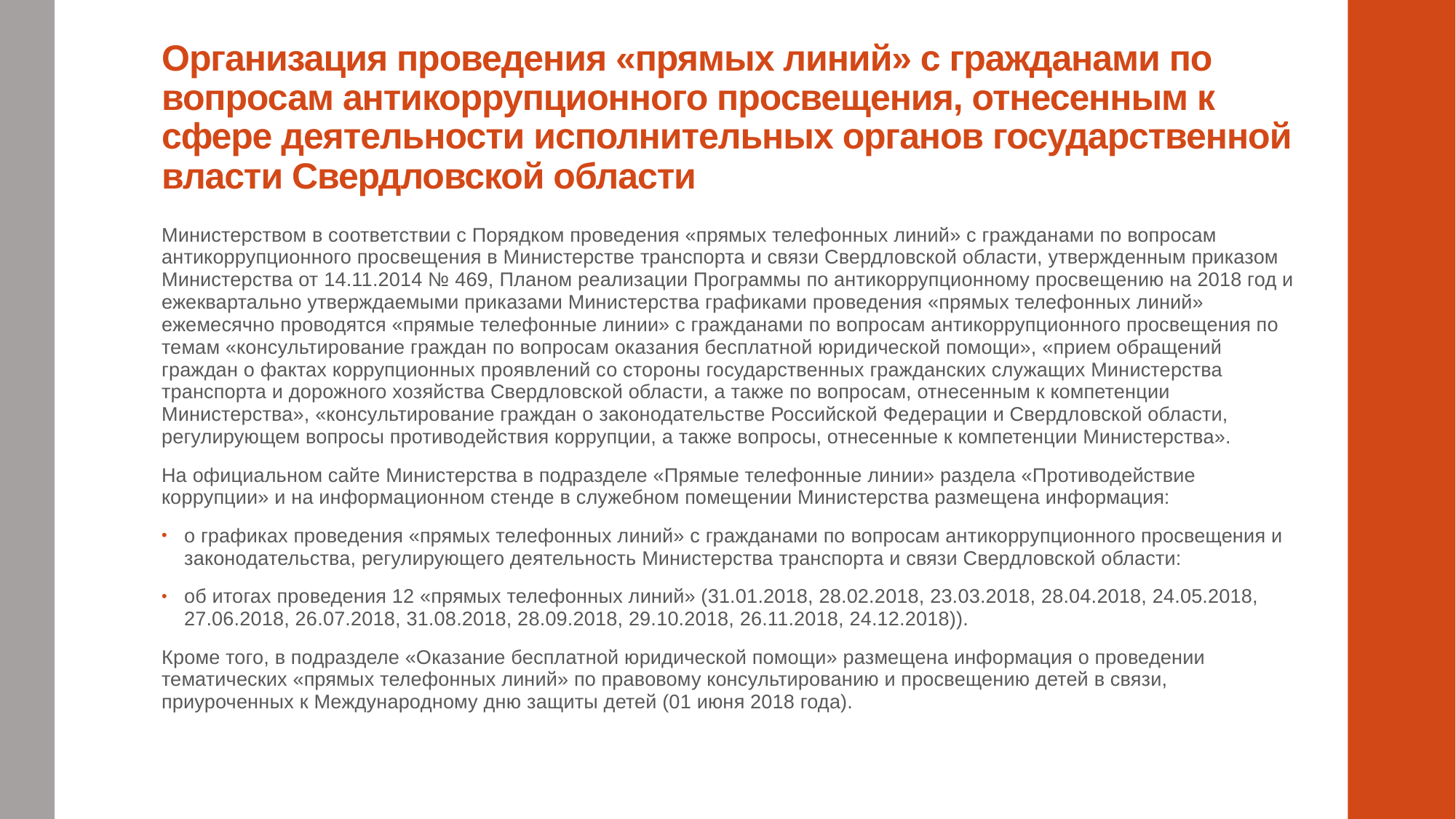

# Организация проведения «прямых линий» с гражданами по вопросам антикоррупционного просвещения, отнесенным к сфере деятельности исполнительных органов государственной власти Свердловской области
Министерством в соответствии с Порядком проведения «прямых телефонных линий» с гражданами по вопросам антикоррупционного просвещения в Министерстве транспорта и связи Свердловской области, утвержденным приказом Министерства от 14.11.2014 № 469, Планом реализации Программы по антикоррупционному просвещению на 2018 год и ежеквартально утверждаемыми приказами Министерства графиками проведения «прямых телефонных линий»  ежемесячно проводятся «прямые телефонные линии» с гражданами по вопросам антикоррупционного просвещения по темам «консультирование граждан по вопросам оказания бесплатной юридической помощи», «прием обращений граждан о фактах коррупционных проявлений со стороны государственных гражданских служащих Министерства транспорта и дорожного хозяйства Свердловской области, а также по вопросам, отнесенным к компетенции Министерства», «консультирование граждан о законодательстве Российской Федерации и Свердловской области, регулирующем вопросы противодействия коррупции, а также вопросы, отнесенные к компетенции Министерства».
На официальном сайте Министерства в подразделе «Прямые телефонные линии» раздела «Противодействие коррупции» и на информационном стенде в служебном помещении Министерства размещена информация:
о графиках проведения «прямых телефонных линий» с гражданами по вопросам антикоррупционного просвещения и законодательства, регулирующего деятельность Министерства транспорта и связи Свердловской области:
об итогах проведения 12 «прямых телефонных линий» (31.01.2018, 28.02.2018, 23.03.2018, 28.04.2018, 24.05.2018, 27.06.2018, 26.07.2018, 31.08.2018, 28.09.2018, 29.10.2018, 26.11.2018, 24.12.2018)).
Кроме того, в подразделе «Оказание бесплатной юридической помощи» размещена информация о проведении тематических «прямых телефонных линий» по правовому консультированию и просвещению детей в связи, приуроченных к Международному дню защиты детей (01 июня 2018 года).